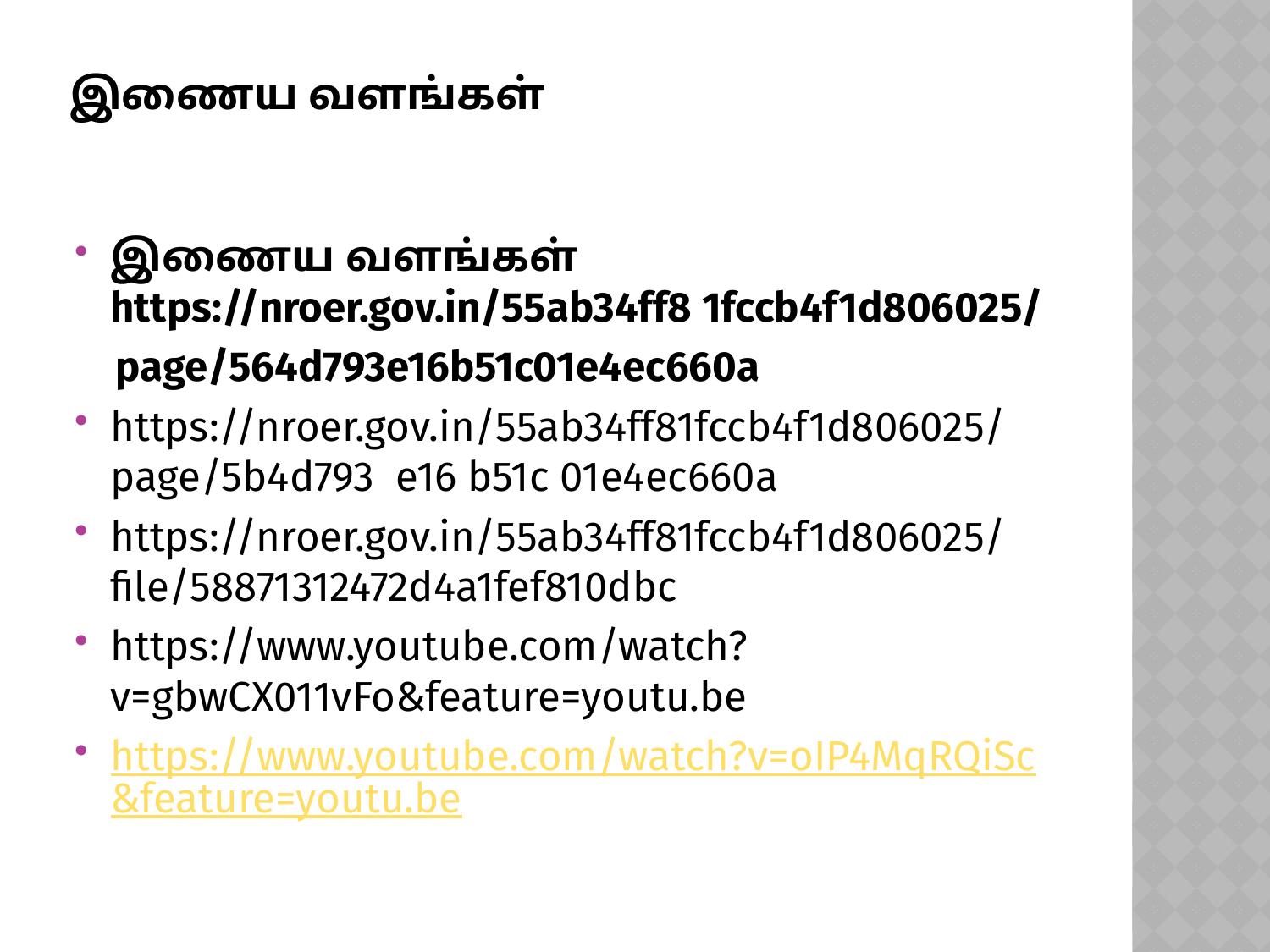

# இணைய வளங்கள்
இணைய வளங்கள்       https://nroer.gov.in/55ab34ff8 1fccb4f1d806025/
    page/564d793e16b51c01e4ec660a
https://nroer.gov.in/55ab34ff81fccb4f1d806025/page/5b4d793  e16 b51c 01e4ec660a
https://nroer.gov.in/55ab34ff81fccb4f1d806025/file/58871312472d4a1fef810dbc
https://www.youtube.com/watch?v=gbwCX011vFo&feature=youtu.be
https://www.youtube.com/watch?v=oIP4MqRQiSc&feature=youtu.be